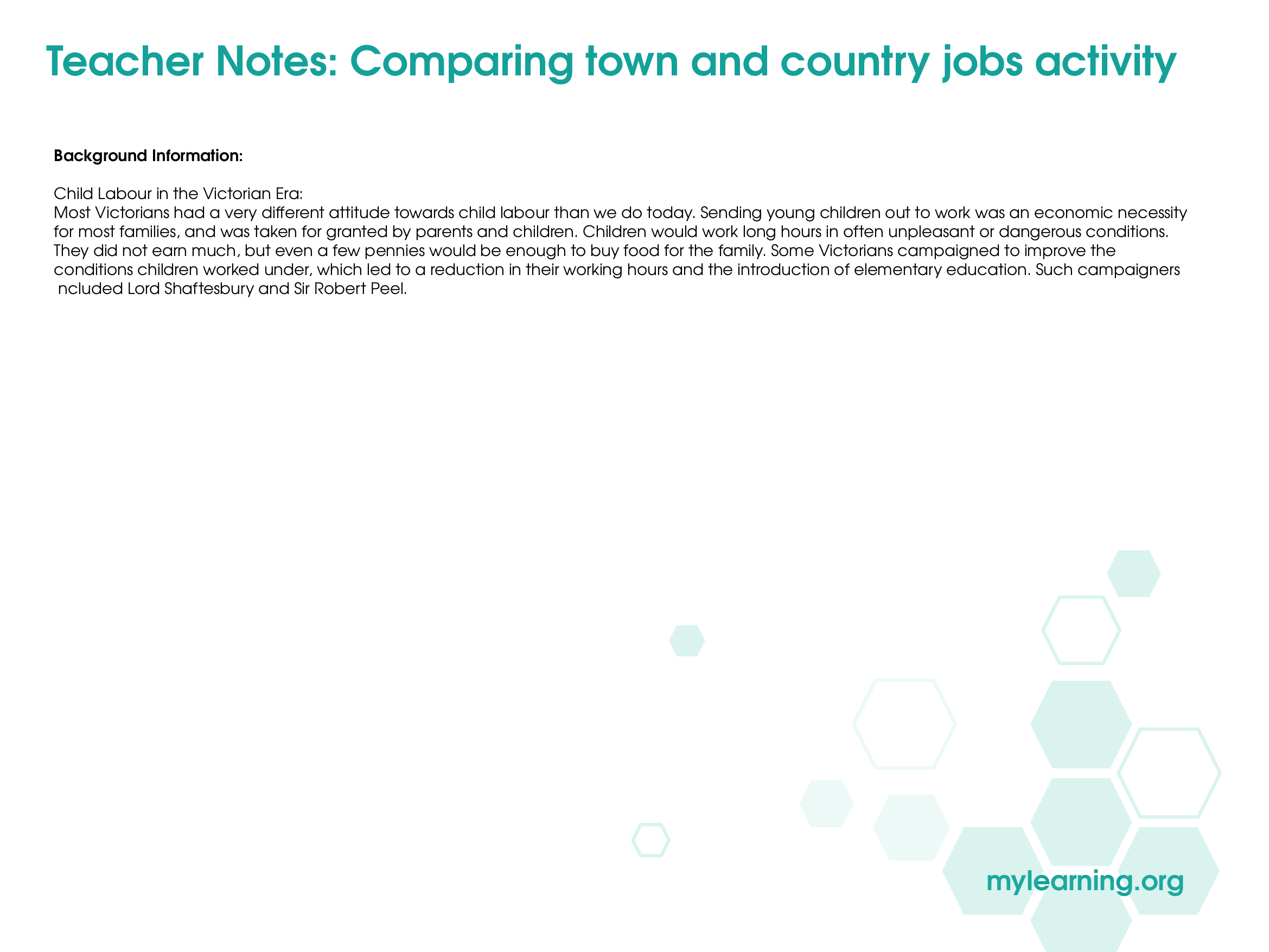

Teacher Notes: Comparing town and country jobs activity
Background Information:

Child Labour in the Victorian Era:
Most Victorians had a very different attitude towards child labour than we do today. Sending young children out to work was an economic necessity for most families, and was taken for granted by parents and children. Children would work long hours in often unpleasant or dangerous conditions. They did not earn much, but even a few pennies would be enough to buy food for the family. Some Victorians campaigned to improve the conditions children worked under, which led to a reduction in their working hours and the introduction of elementary education. Such campaigners
 ncluded Lord Shaftesbury and Sir Robert Peel.

mylearning.org